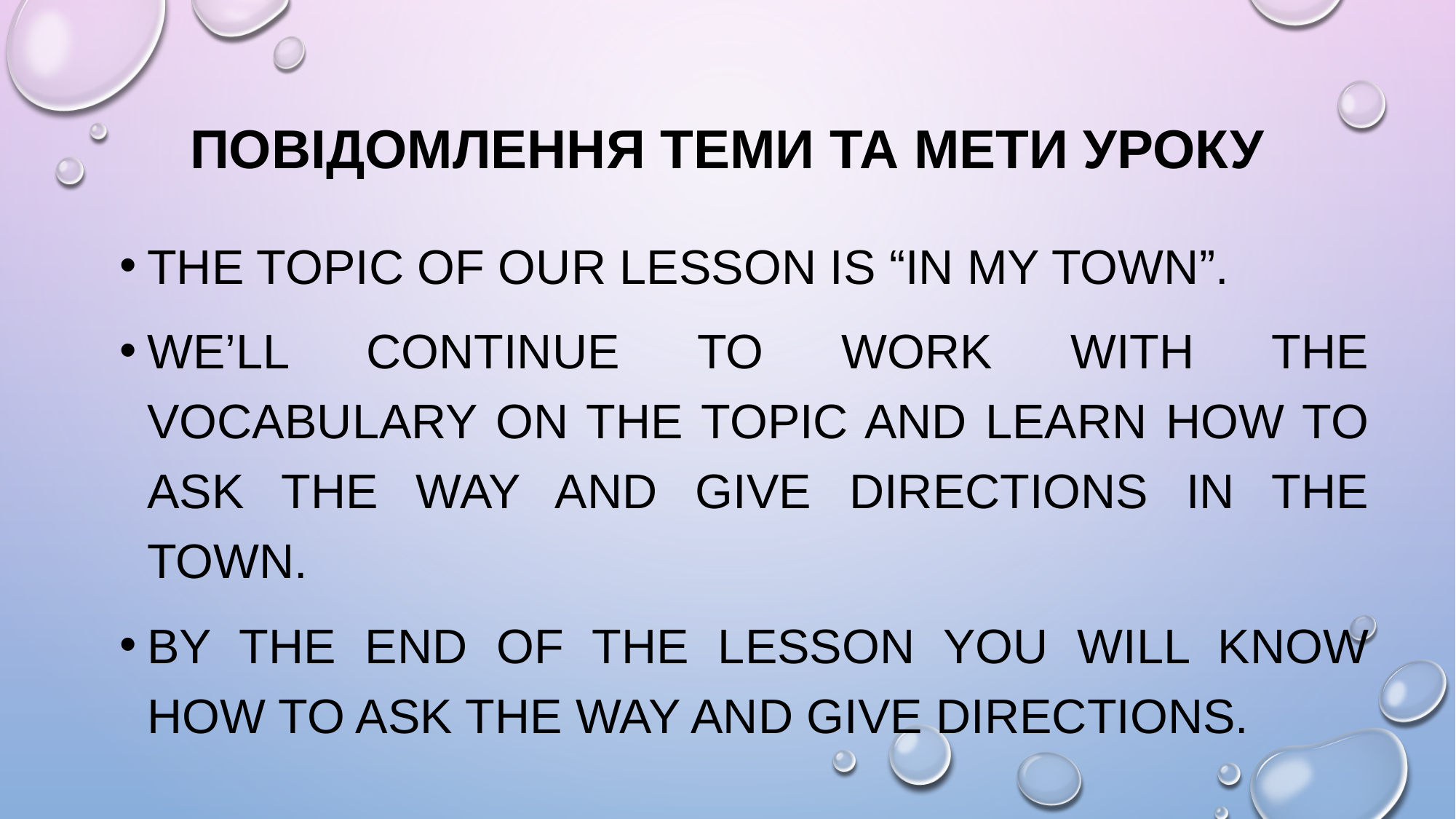

# Повідомлення теми та мети уроку
the topic of our lesson is “In My Town”.
We’ll continue to work with the vocabulary on the topic and learn how to ask the way and give directions in the town.
By the end of the lesson you will know how to ask the way and give directions.